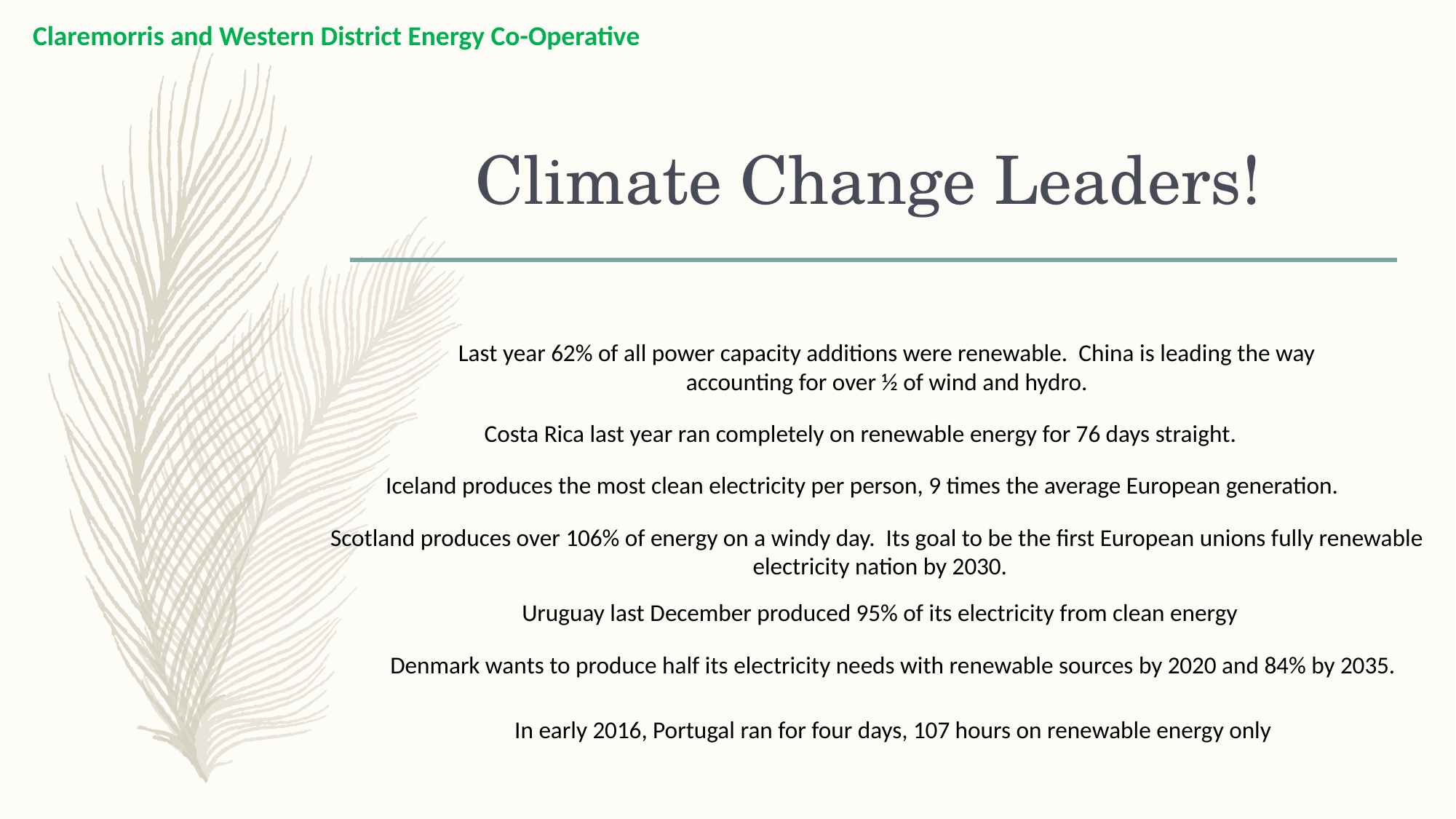

Claremorris and Western District Energy Co-Operative
#
Climate Change Leaders!
Last year 62% of all power capacity additions were renewable.  China is leading the way accounting for over ½ of wind and hydro.
Costa Rica last year ran completely on renewable energy for 76 days straight.
Iceland produces the most clean electricity per person, 9 times the average European generation.
Scotland produces over 106% of energy on a windy day.  Its goal to be the first European unions fully renewable
electricity nation by 2030.
Uruguay last December produced 95% of its electricity from clean energy
Denmark wants to produce half its electricity needs with renewable sources by 2020 and 84% by 2035.
In early 2016, Portugal ran for four days, 107 hours on renewable energy only